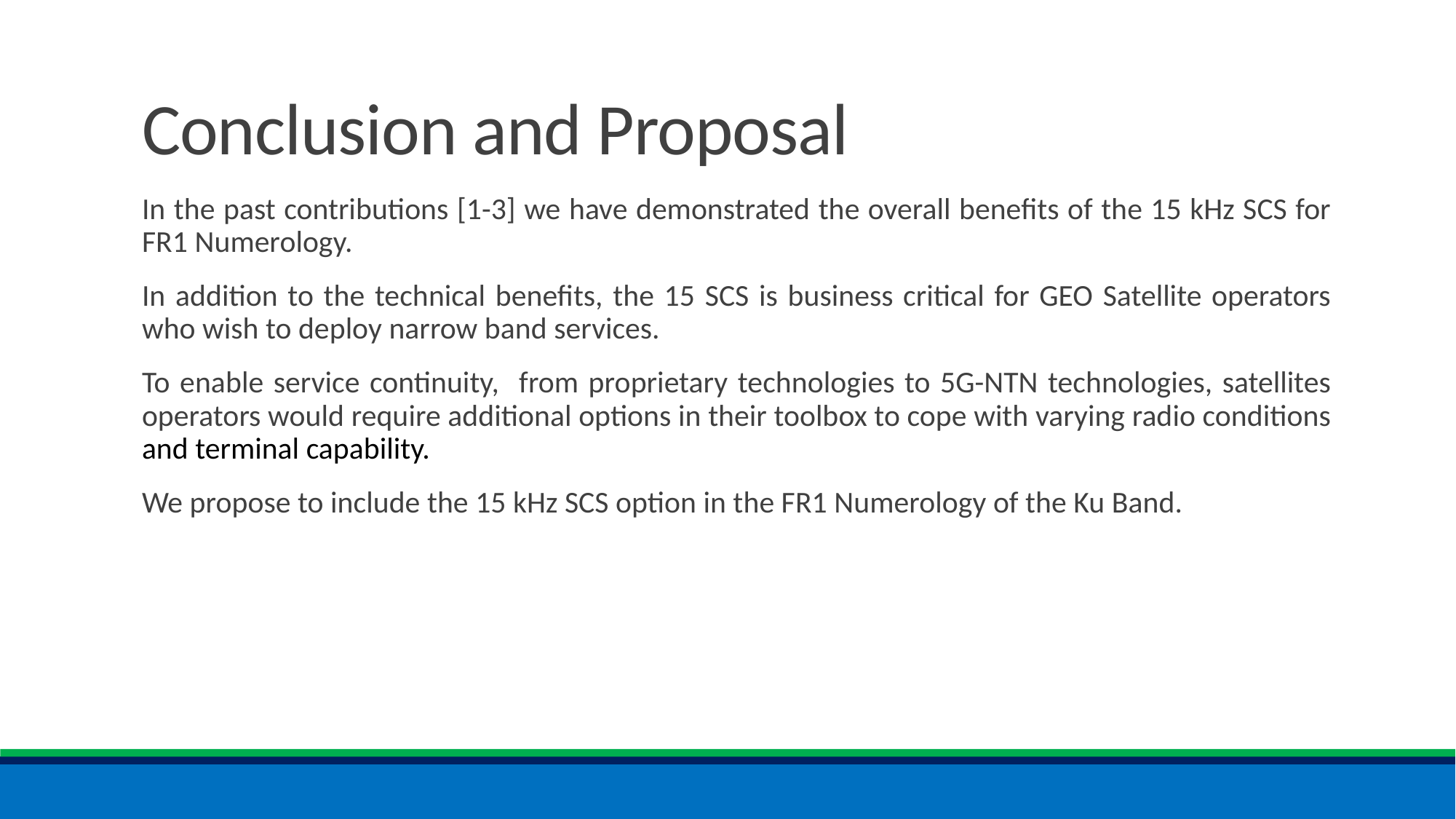

# Conclusion and Proposal
In the past contributions [1-3] we have demonstrated the overall benefits of the 15 kHz SCS for FR1 Numerology.
In addition to the technical benefits, the 15 SCS is business critical for GEO Satellite operators who wish to deploy narrow band services.
To enable service continuity,  from proprietary technologies to 5G-NTN technologies, satellites operators would require additional options in their toolbox to cope with varying radio conditions and terminal capability.
We propose to include the 15 kHz SCS option in the FR1 Numerology of the Ku Band.